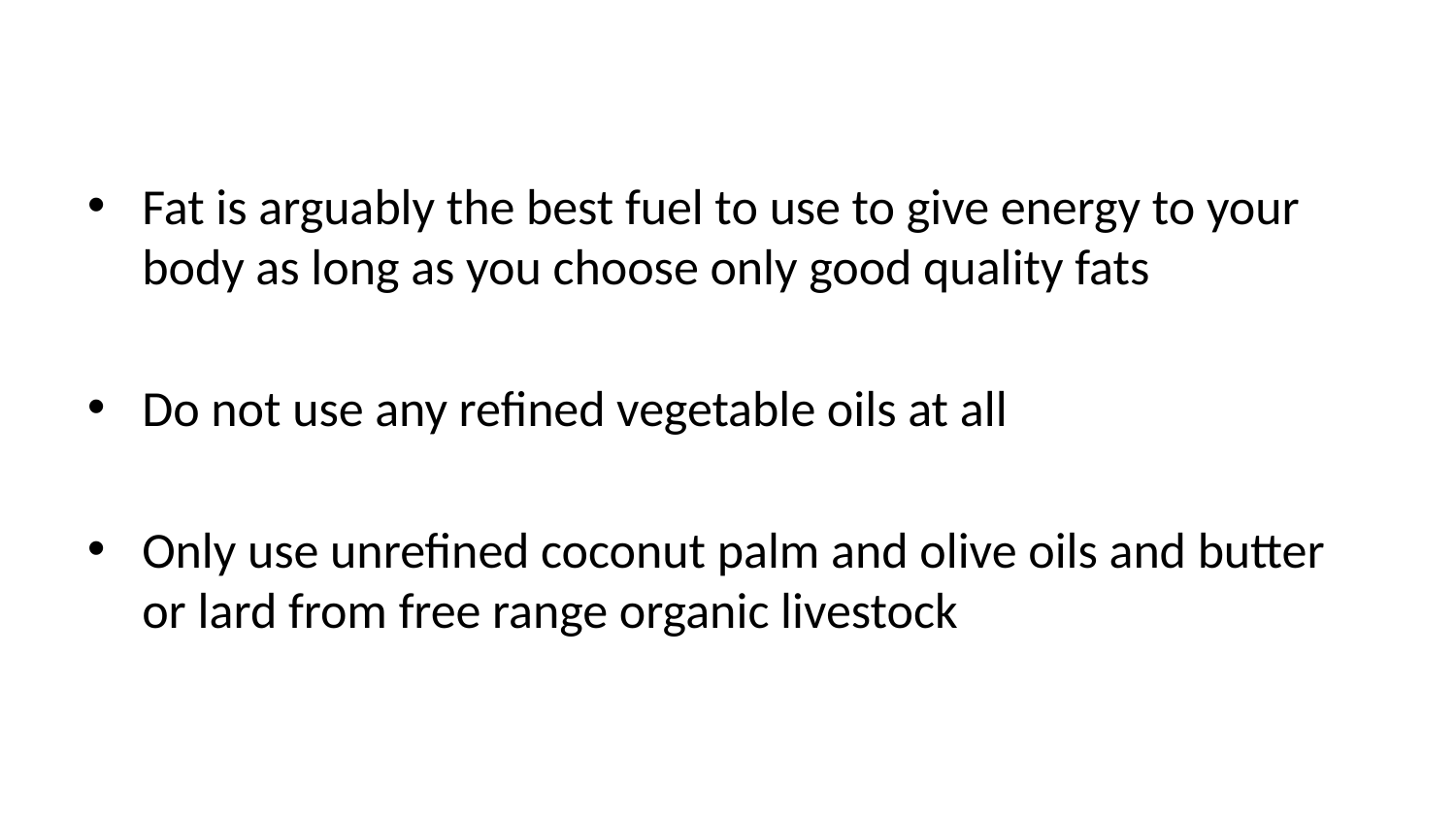

Fat is arguably the best fuel to use to give energy to your body as long as you choose only good quality fats

Do not use any refined vegetable oils at all

Only use unrefined coconut palm and olive oils and butter or lard from free range organic livestock